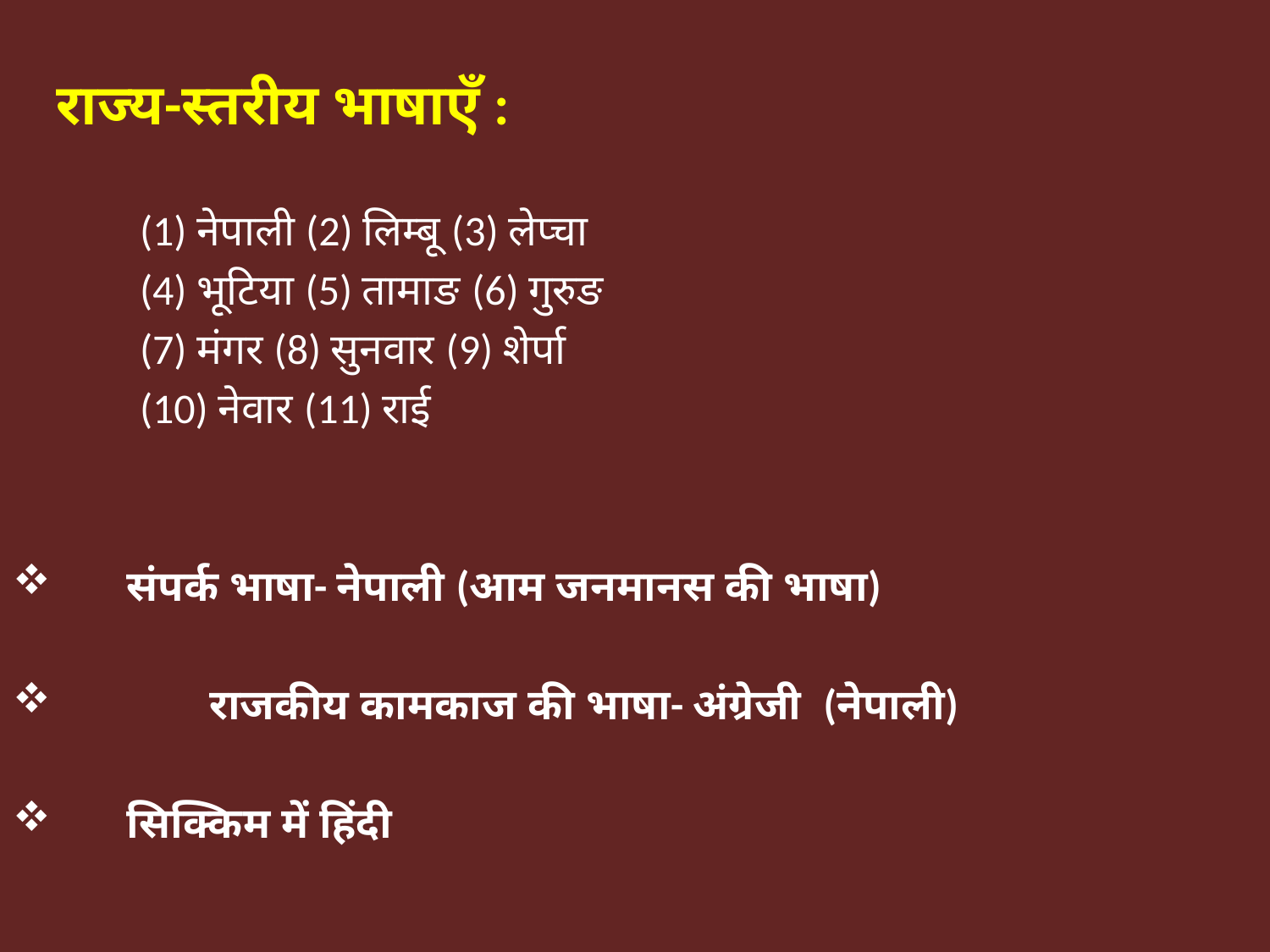

राज्य-स्तरीय भाषाएँ :

 	(1) नेपाली (2) लिम्बू (3) लेप्चा
	(4) भूटिया (5) तामाङ (6) गुरुङ
	(7) मंगर (8) सुनवार (9) शेर्पा
	(10) नेवार (11) राई

      संपर्क भाषा- नेपाली (आम जनमानस की भाषा)

 	  राजकीय कामकाज की भाषा- अंग्रेजी  (नेपाली)

      सिक्किम में हिंदी

#